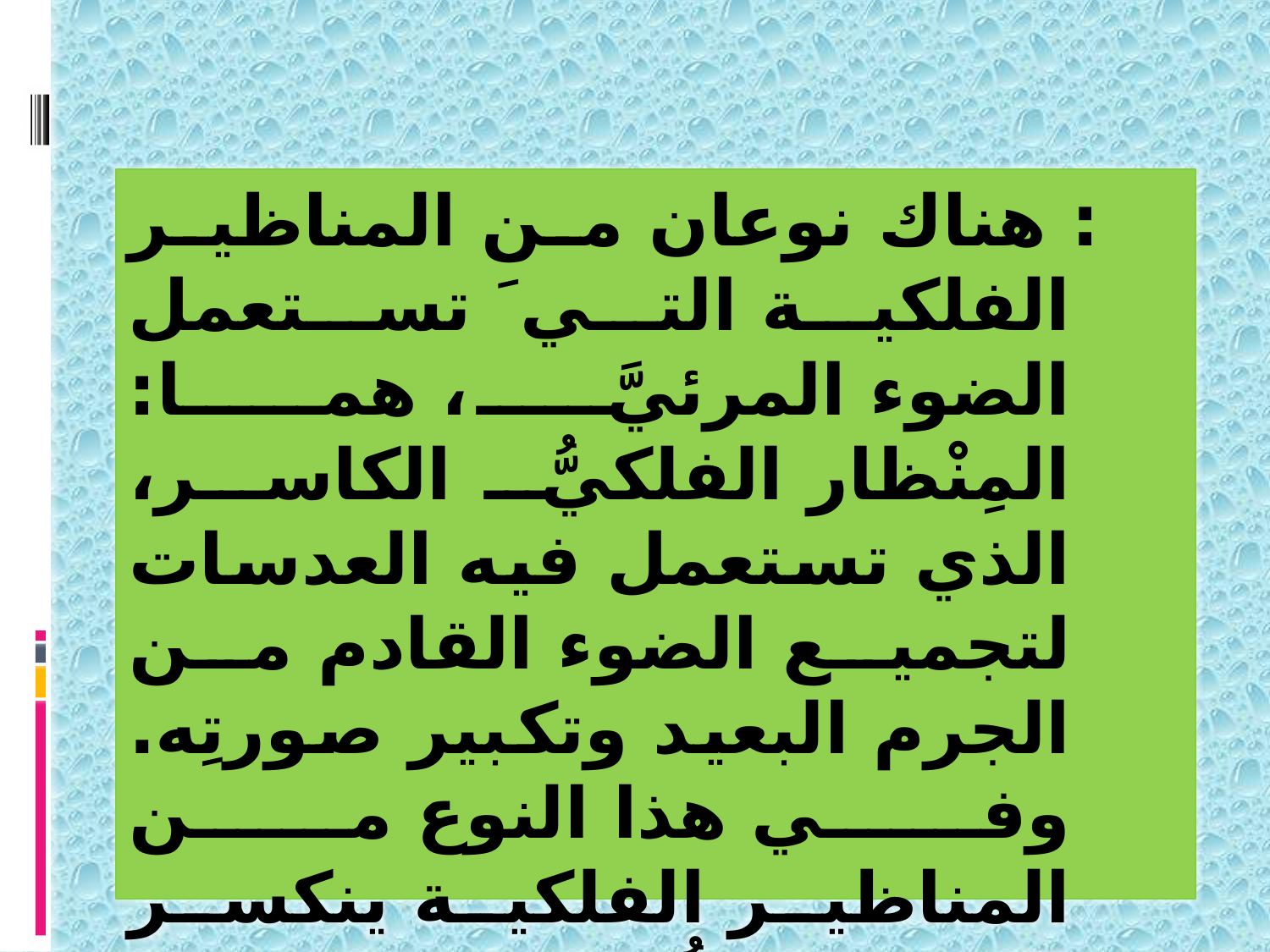

: هناك نوعان من المناظير الفلكية التي َ تستعمل الضوء المرئيَّ، هما: المِنْظار الفلكيُّ الكاسر، الذي تستعمل فيه العدسات لتجميع الضوء القادم من الجرم البعيد وتكبير صورتِه. وفي هذا النوع من المناظير الفلكية ينكسر الضوء، ويتمُّ تركيزه من خلال عدسة َ شيئية أولاً، ثم تقوم العدسات العينية بتكبير الصور